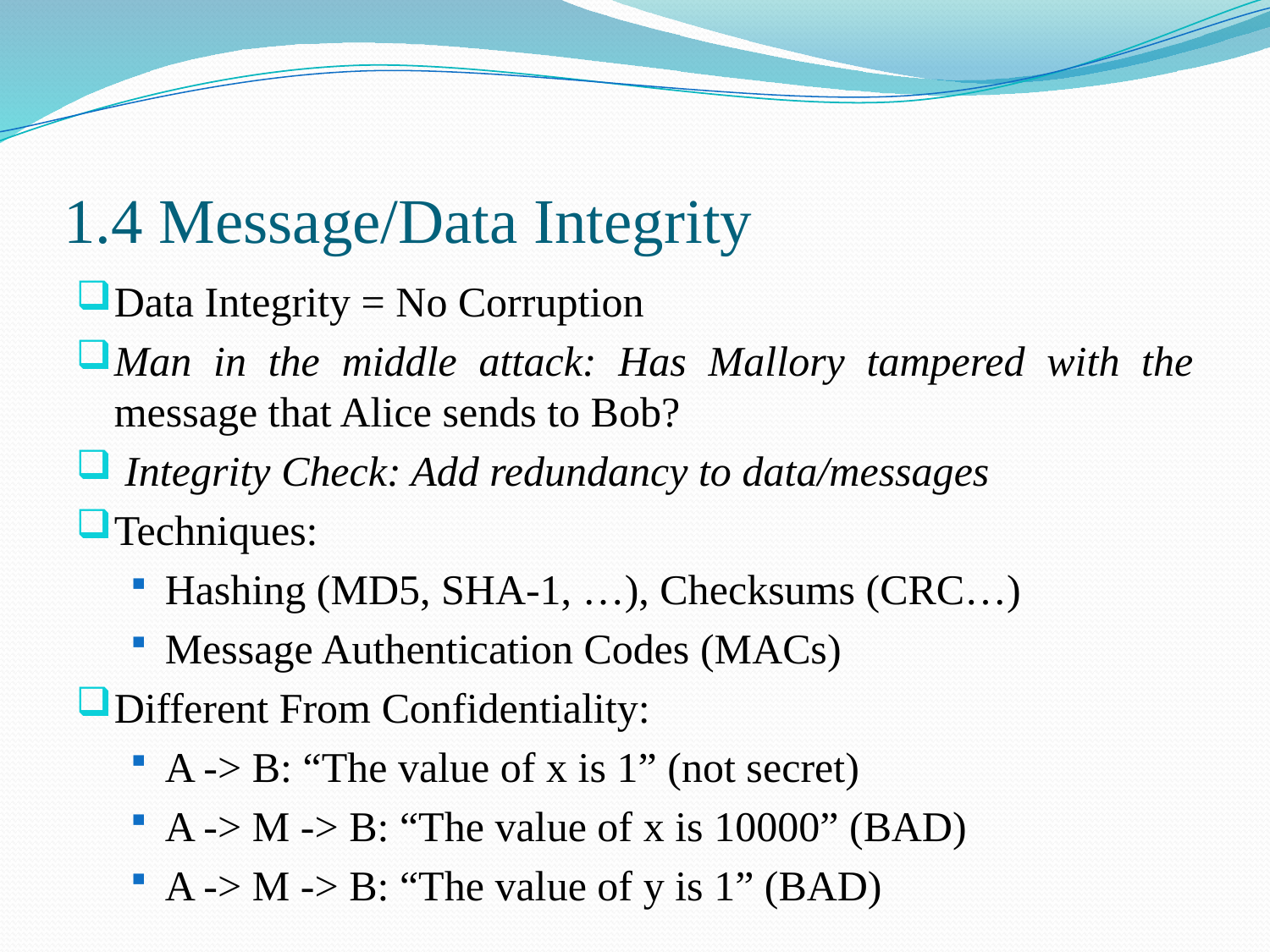

# 1.4 Message/Data Integrity
Data Integrity = No Corruption
Man in the middle attack: Has Mallory tampered with the message that Alice sends to Bob?
 Integrity Check: Add redundancy to data/messages
Techniques:
Hashing (MD5, SHA-1, …), Checksums (CRC…)
Message Authentication Codes (MACs)
Different From Confidentiality:
A -> B: “The value of x is 1” (not secret)
A -> M -> B: “The value of x is 10000” (BAD)
A -> M -> B: “The value of y is 1” (BAD)